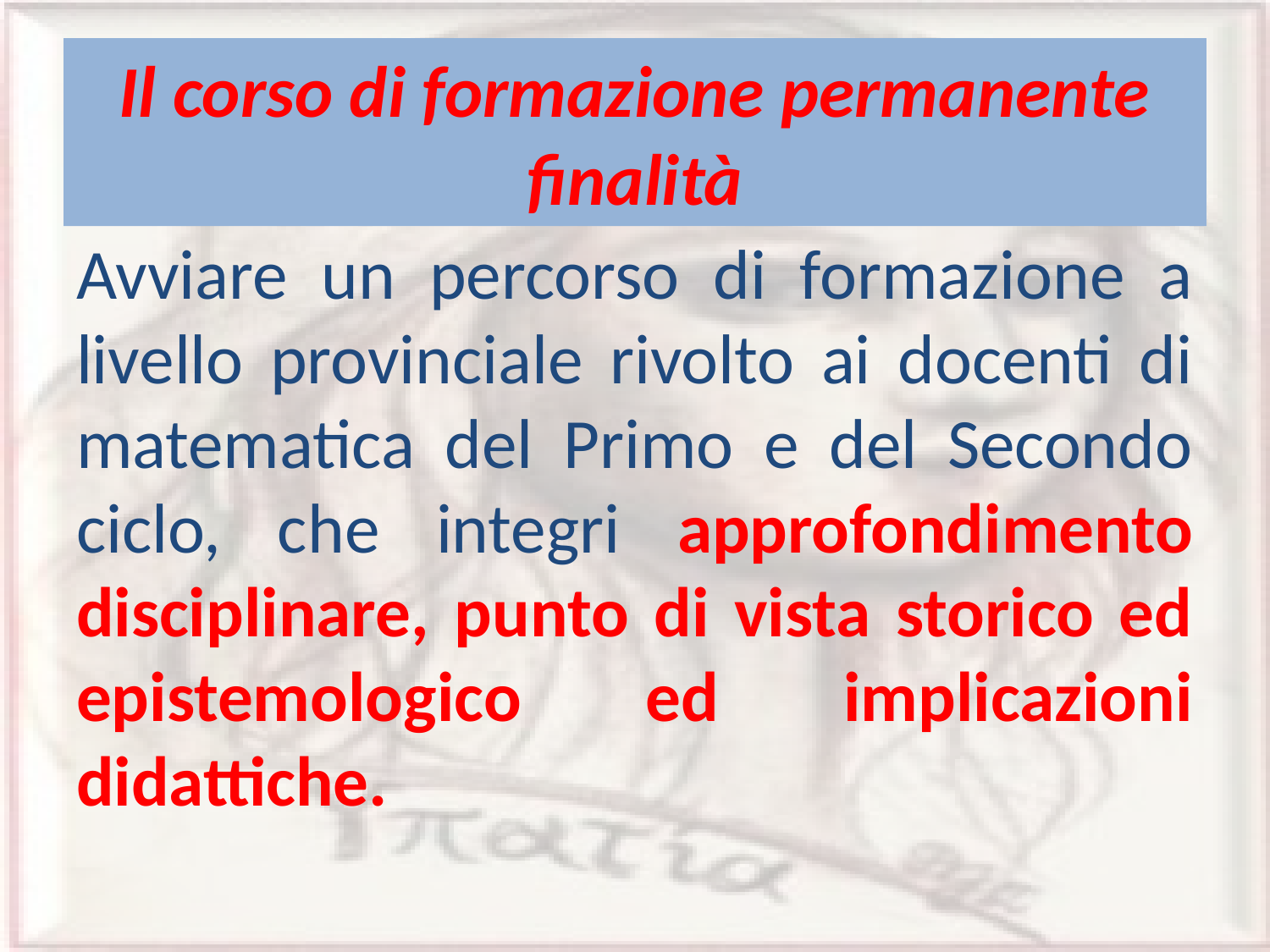

# Il corso di formazione permanente finalità
Avviare un percorso di formazione a livello provinciale rivolto ai docenti di matematica del Primo e del Secondo ciclo, che integri approfondimento disciplinare, punto di vista storico ed epistemologico ed implicazioni didattiche.